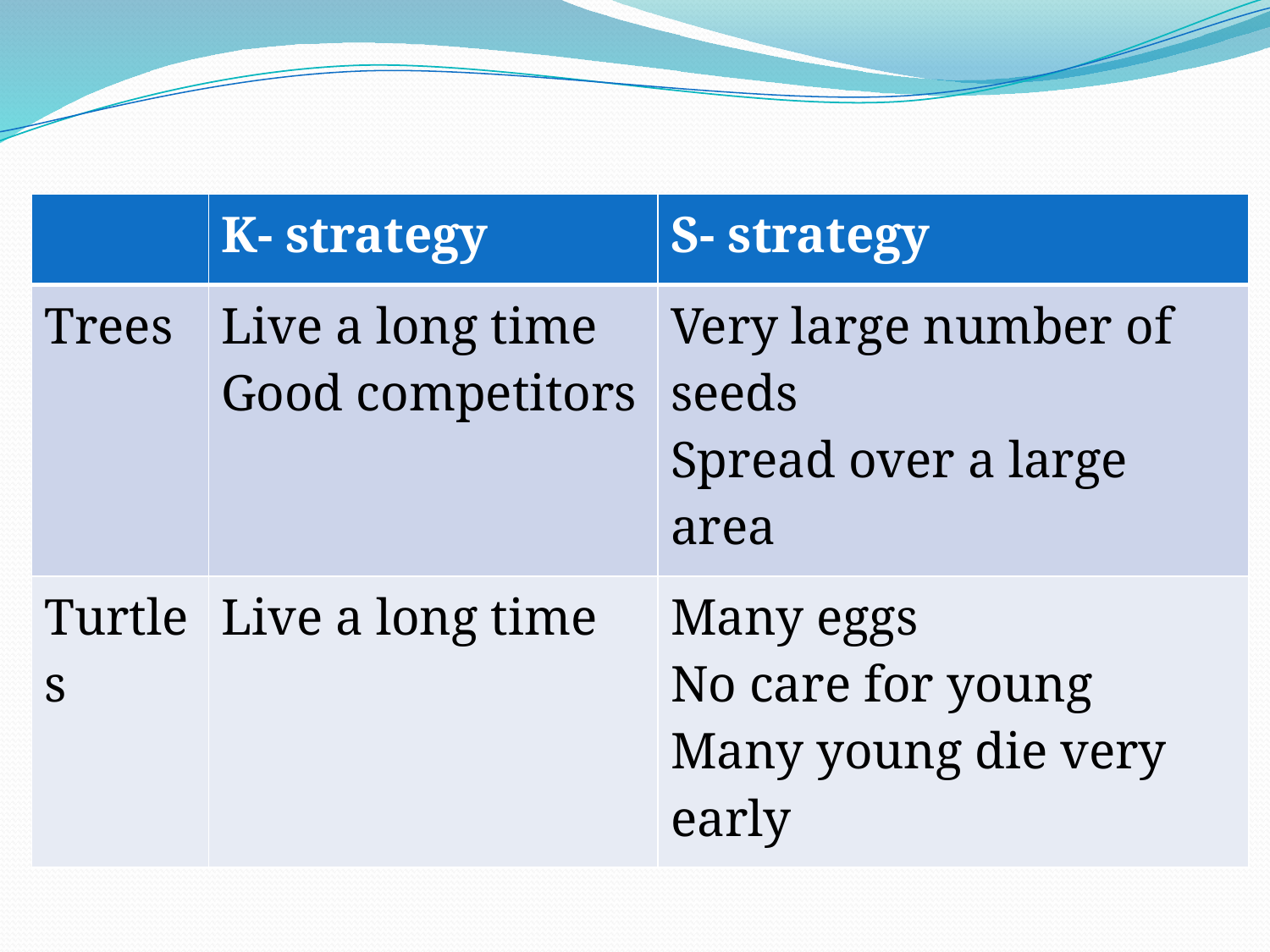

#
|  | K- strategy | S- strategy |
| --- | --- | --- |
| Trees | Live a long time Good competitors | Very large number of seeds Spread over a large area |
| Turtles | Live a long time | Many eggs No care for young Many young die very early |